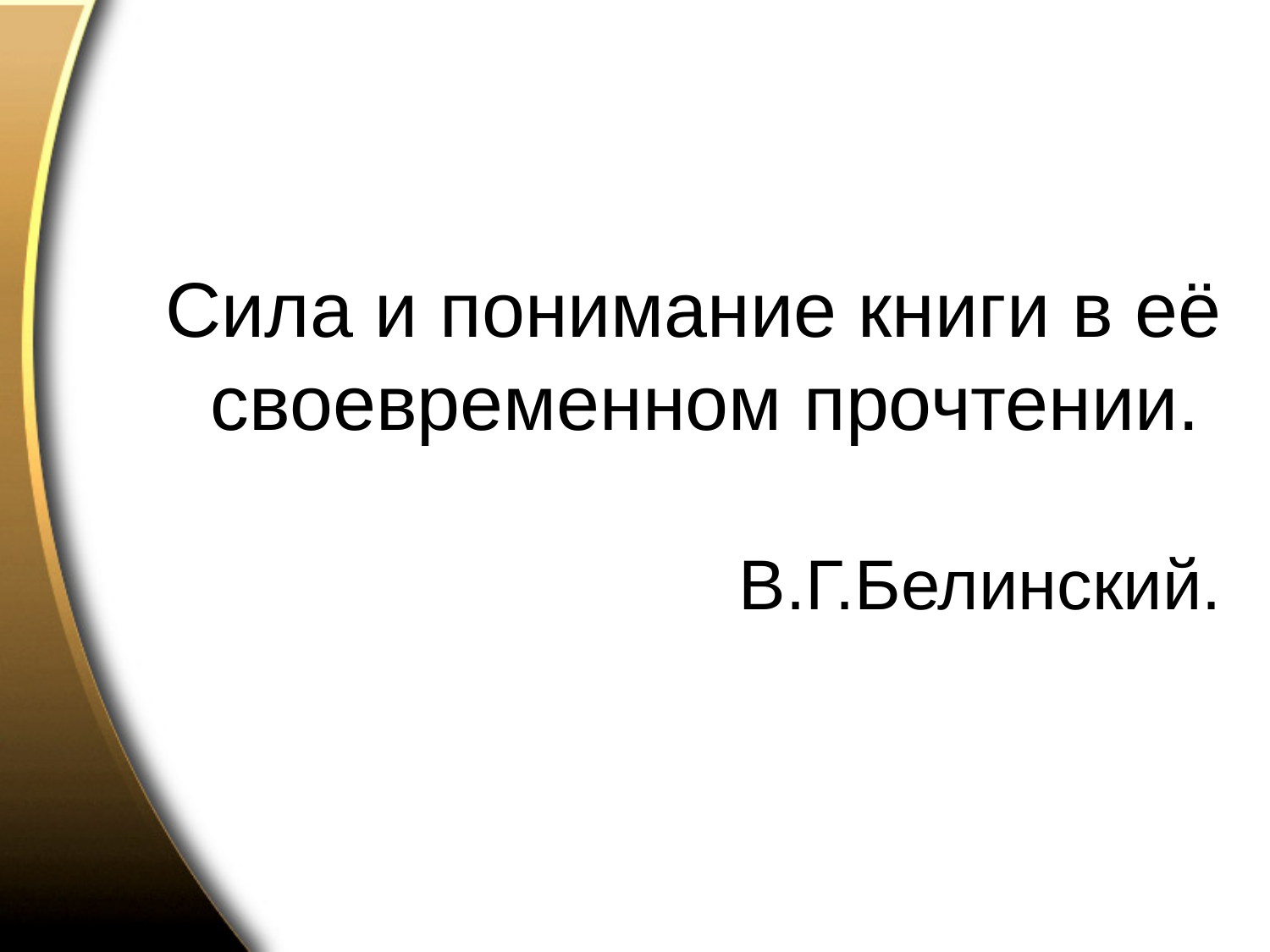

# Сила и понимание книги в её своевременном прочтении. В.Г.Белинский.